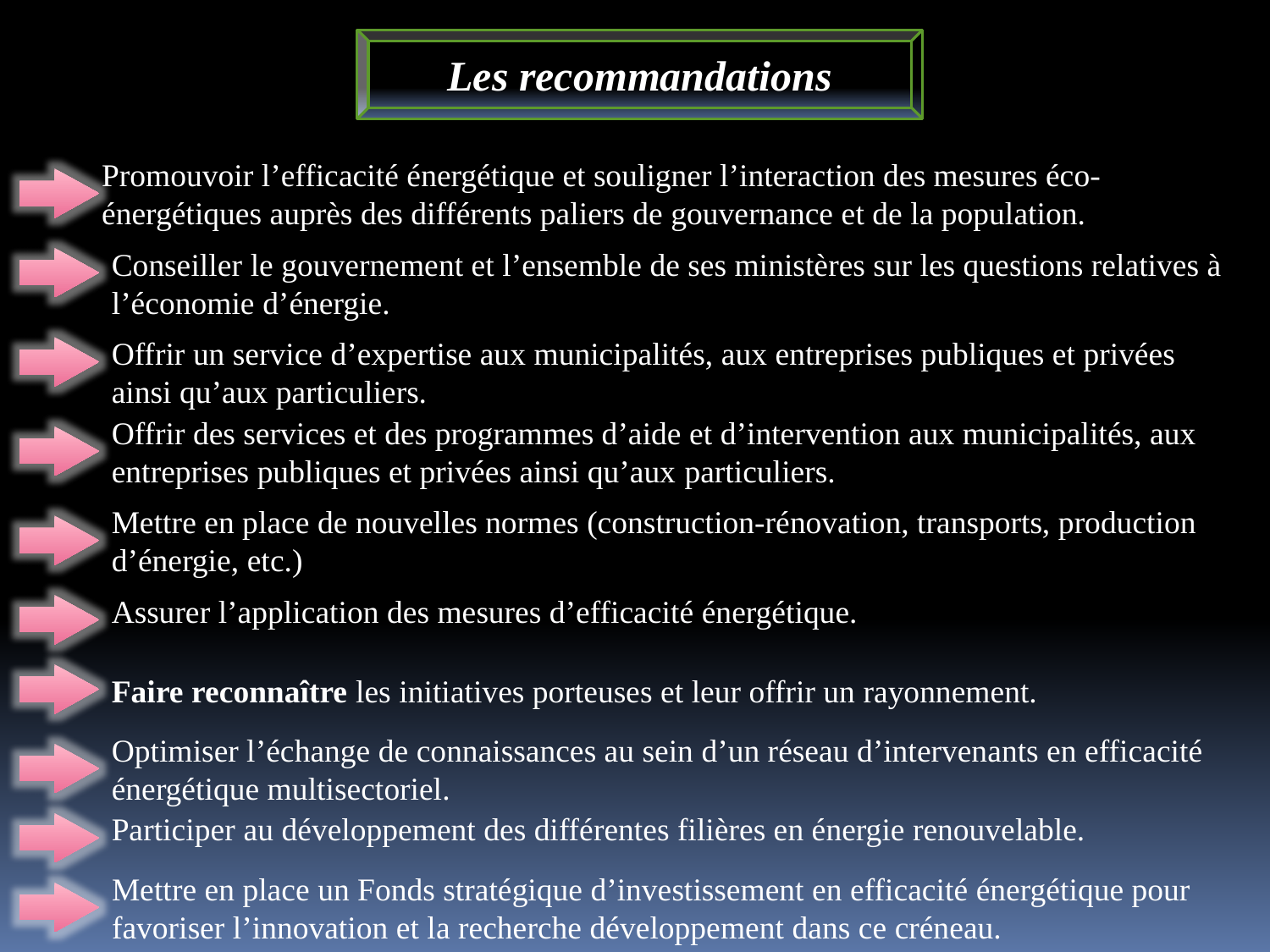

Les recommandations
Promouvoir l’efficacité énergétique et souligner l’interaction des mesures éco-énergétiques auprès des différents paliers de gouvernance et de la population.

Conseiller le gouvernement et l’ensemble de ses ministères sur les questions relatives à l’économie d’énergie.

Offrir un service d’expertise aux municipalités, aux entreprises publiques et privées ainsi qu’aux particuliers.

Offrir des services et des programmes d’aide et d’intervention aux municipalités, aux entreprises publiques et privées ainsi qu’aux particuliers.

Mettre en place de nouvelles normes (construction-rénovation, transports, production d’énergie, etc.)

Assurer l’application des mesures d’efficacité énergétique.

Faire reconnaître les initiatives porteuses et leur offrir un rayonnement.
Optimiser l’échange de connaissances au sein d’un réseau d’intervenants en efficacité énergétique multisectoriel.

Participer au développement des différentes filières en énergie renouvelable.

Mettre en place un Fonds stratégique d’investissement en efficacité énergétique pour favoriser l’innovation et la recherche développement dans ce créneau.